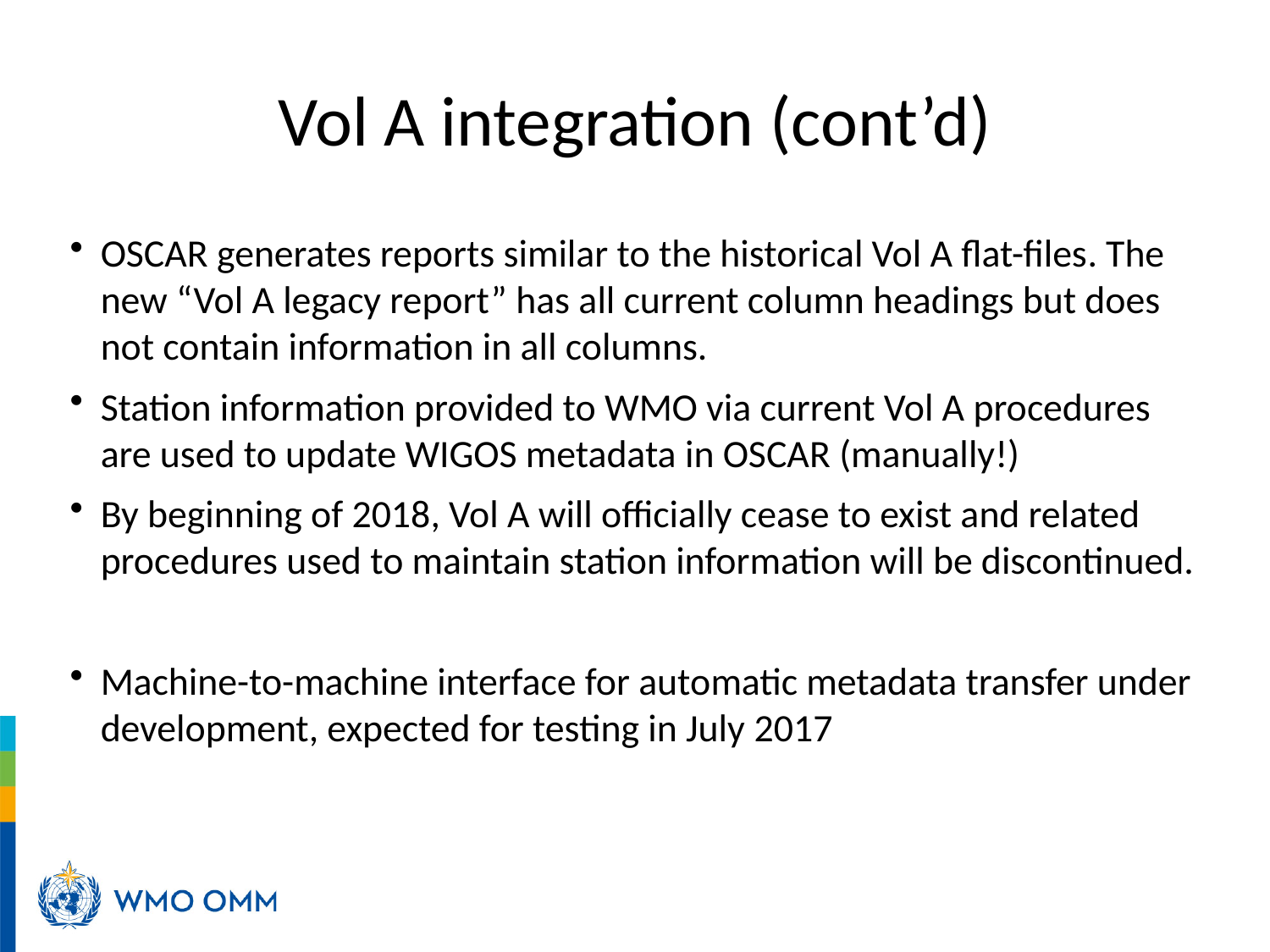

# Vol A integration (cont’d)
OSCAR generates reports similar to the historical Vol A flat-files. The new “Vol A legacy report” has all current column headings but does not contain information in all columns.
Station information provided to WMO via current Vol A procedures are used to update WIGOS metadata in OSCAR (manually!)
By beginning of 2018, Vol A will officially cease to exist and related procedures used to maintain station information will be discontinued.

Machine-to-machine interface for automatic metadata transfer under development, expected for testing in July 2017